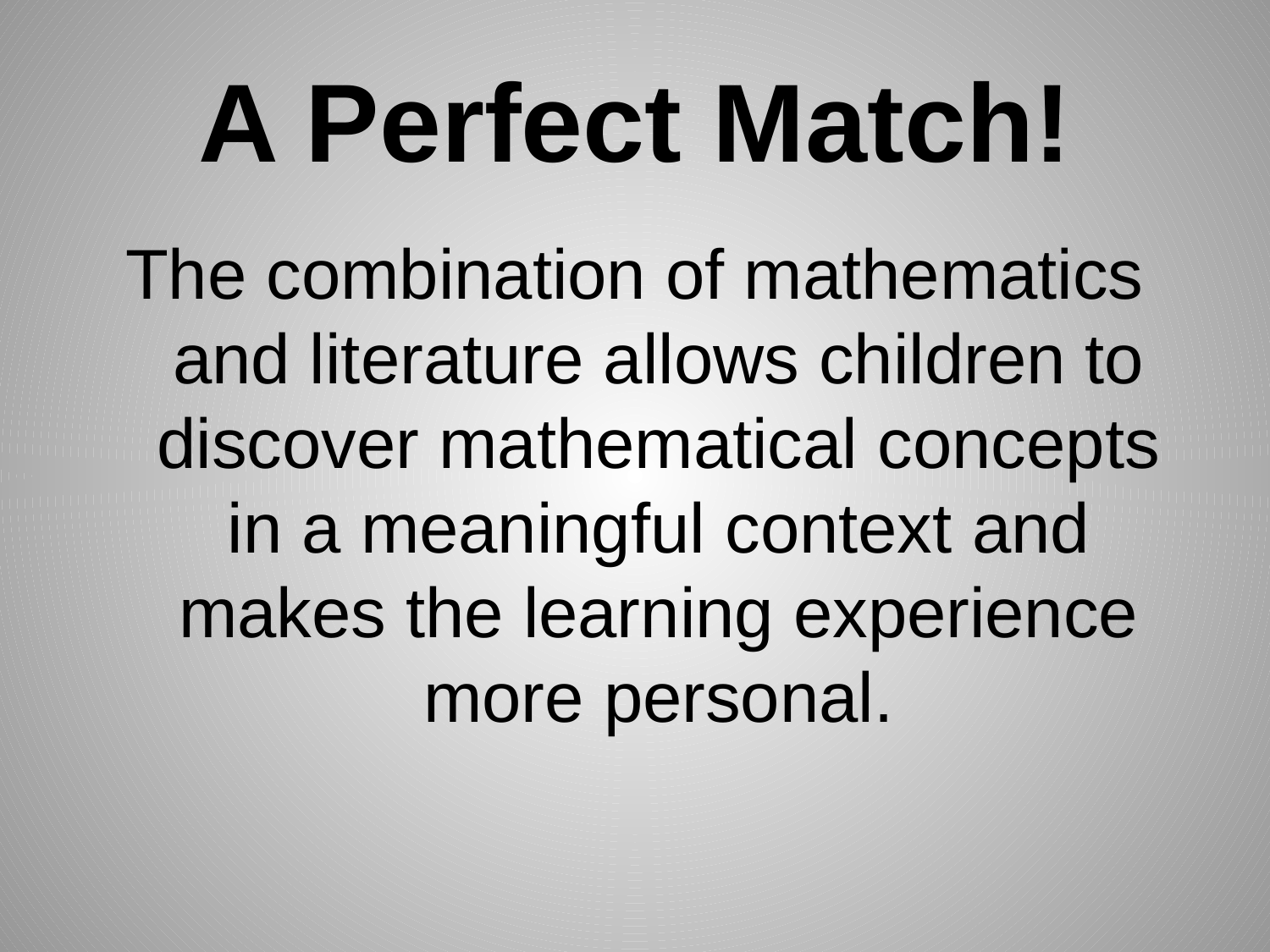

# A Perfect Match!
The combination of mathematics and literature allows children to discover mathematical concepts in a meaningful context and makes the learning experience more personal.